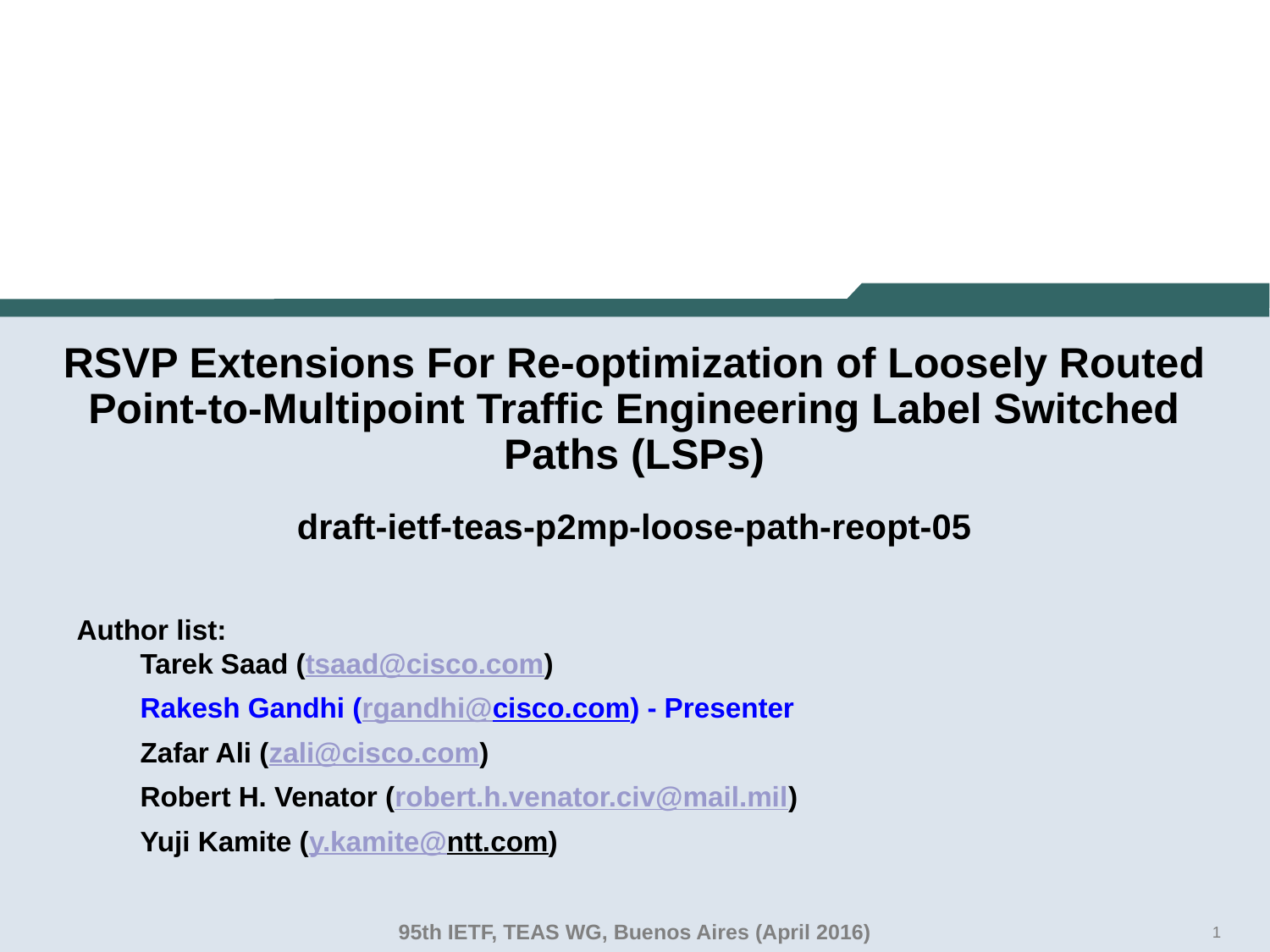

# RSVP Extensions For Re-optimization of Loosely Routed Point-to-Multipoint Traffic Engineering Label Switched Paths (LSPs) draft-ietf-teas-p2mp-loose-path-reopt-05
Author list:
Tarek Saad (tsaad@cisco.com)
Rakesh Gandhi (rgandhi@cisco.com) - Presenter
Zafar Ali (zali@cisco.com)
Robert H. Venator (robert.h.venator.civ@mail.mil)
Yuji Kamite (y.kamite@ntt.com)
95th IETF, TEAS WG, Buenos Aires (April 2016)